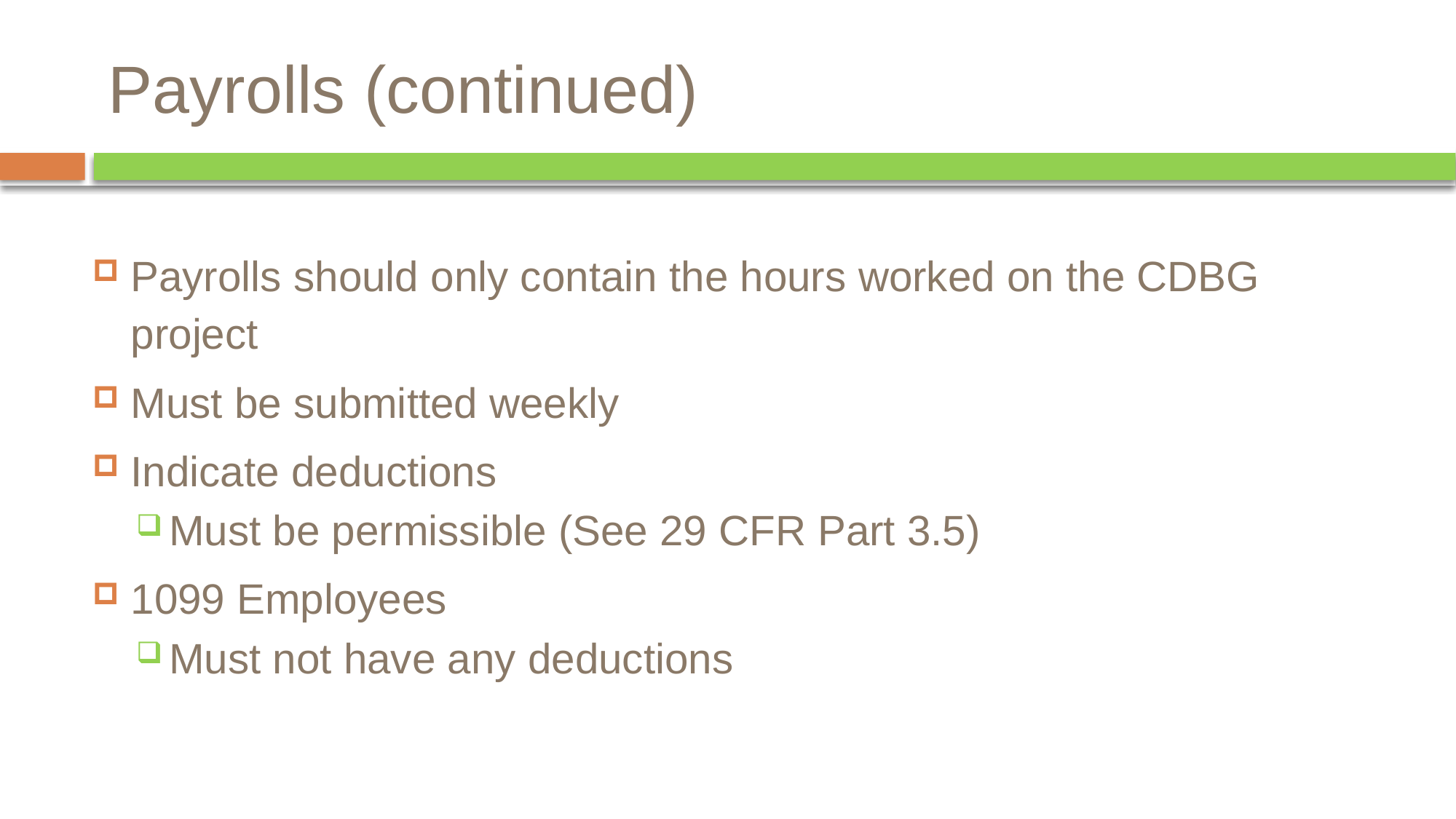

# Payrolls (continued)
Payrolls should only contain the hours worked on the CDBG project
Must be submitted weekly
Indicate deductions
Must be permissible (See 29 CFR Part 3.5)
1099 Employees
Must not have any deductions